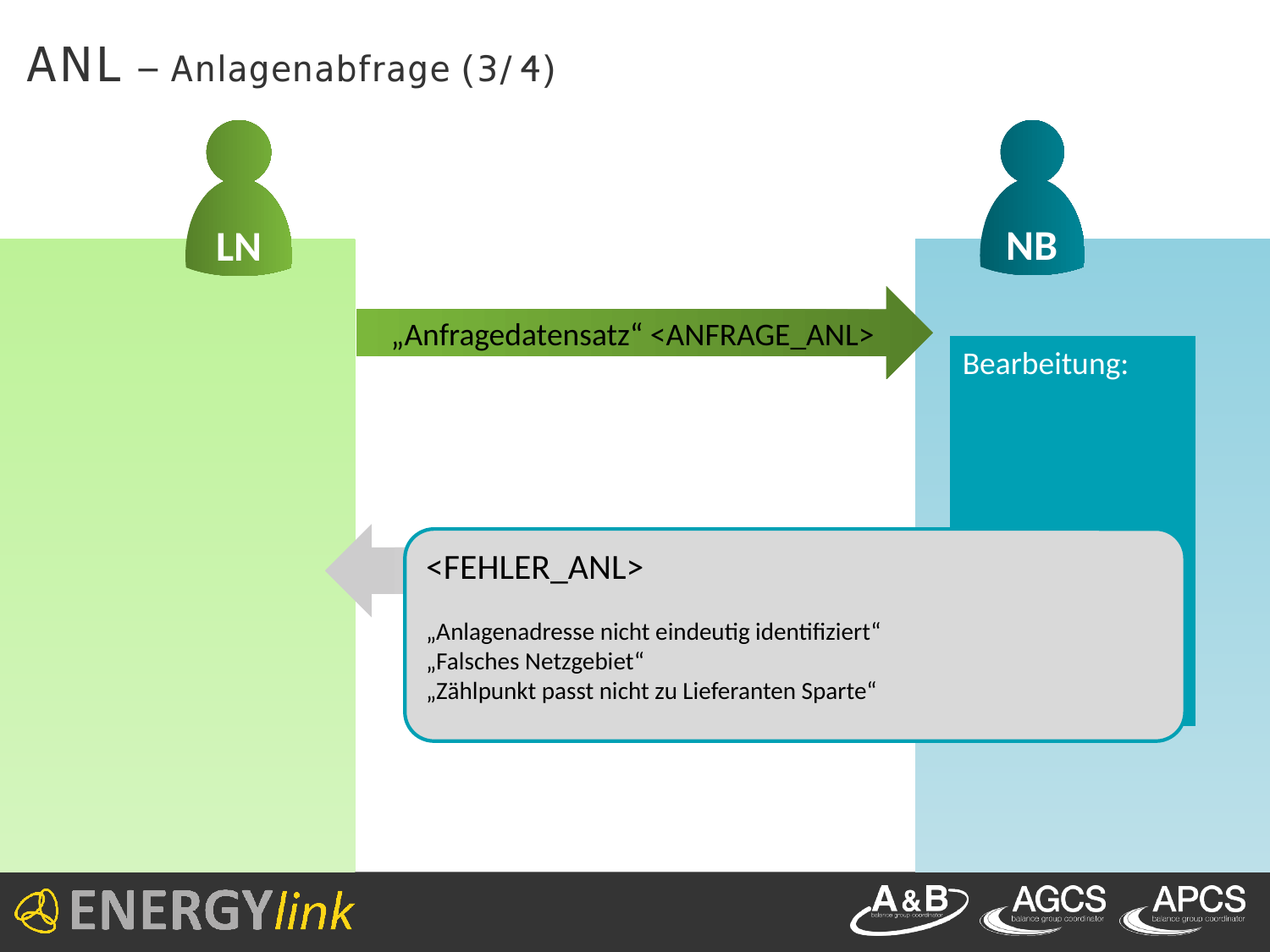

# ANL – Anlagenabfrage (3/4)
LN

NB

„Anfragedatensatz“ <ANFRAGE_ANL>
Bearbeitung:

„Fehlermeldung“ <FEHLER_ANL>
<FEHLER_ANL>

„Anlagenadresse nicht eindeutig identifiziert“
„Falsches Netzgebiet“
„Zählpunkt passt nicht zu Lieferanten Sparte“